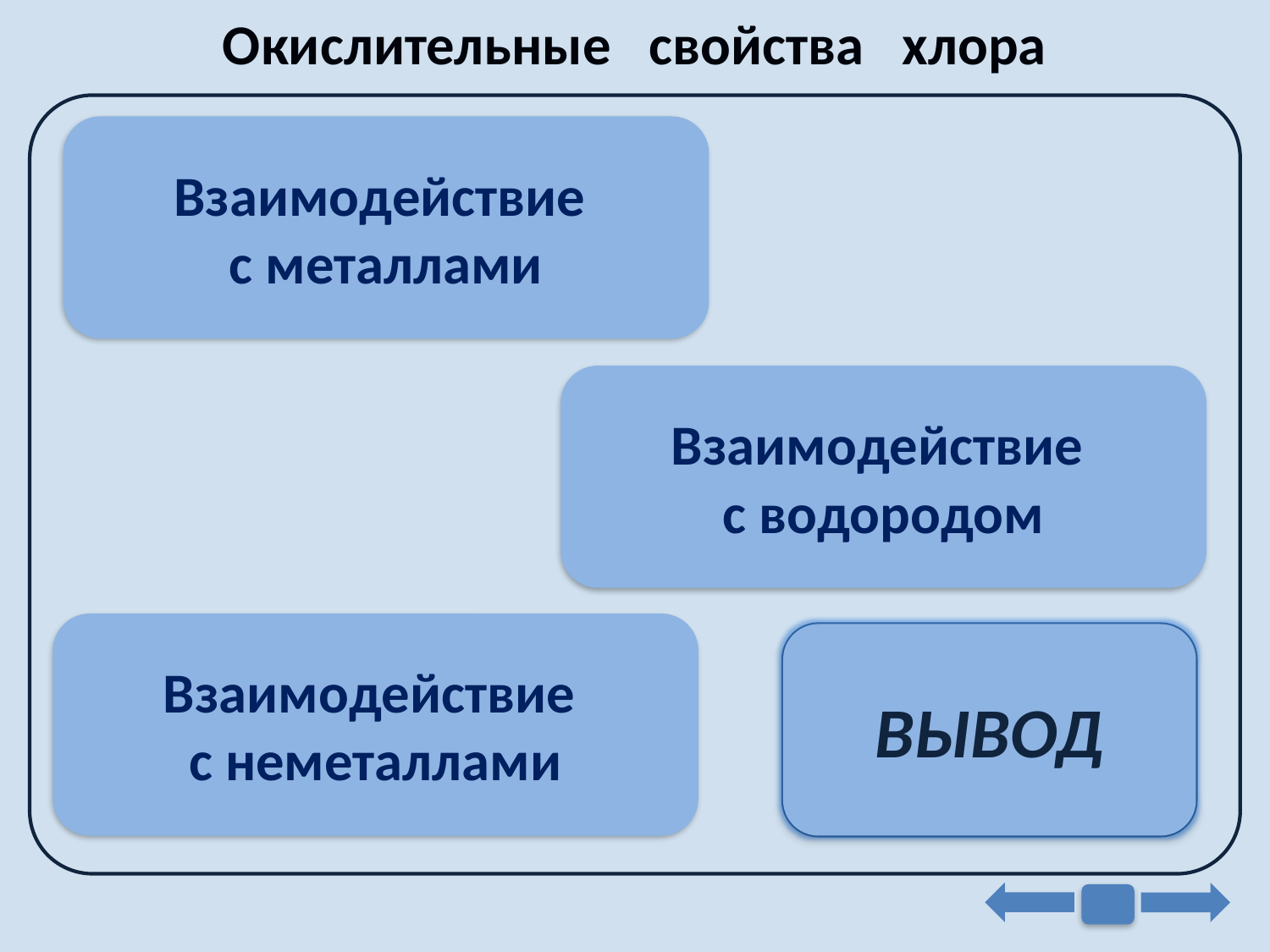

Окислительные   свойства   хлора

Взаимодействие
с металлами
 0
 0
+1
 -1
2Na  +
Cl2  =
2NaCl
 2ē
 0
 0
+1
 -1
Взаимодействие
с водородом
H2  +
 Cl2  =
2HCl
 2ē
Взаимодействие
с неметаллами
Хлор –
сильный
окислитель
ВЫВОД
 0
 0
+5
-1
2P   +
 5Cl2 =
2PCl5
 10ē